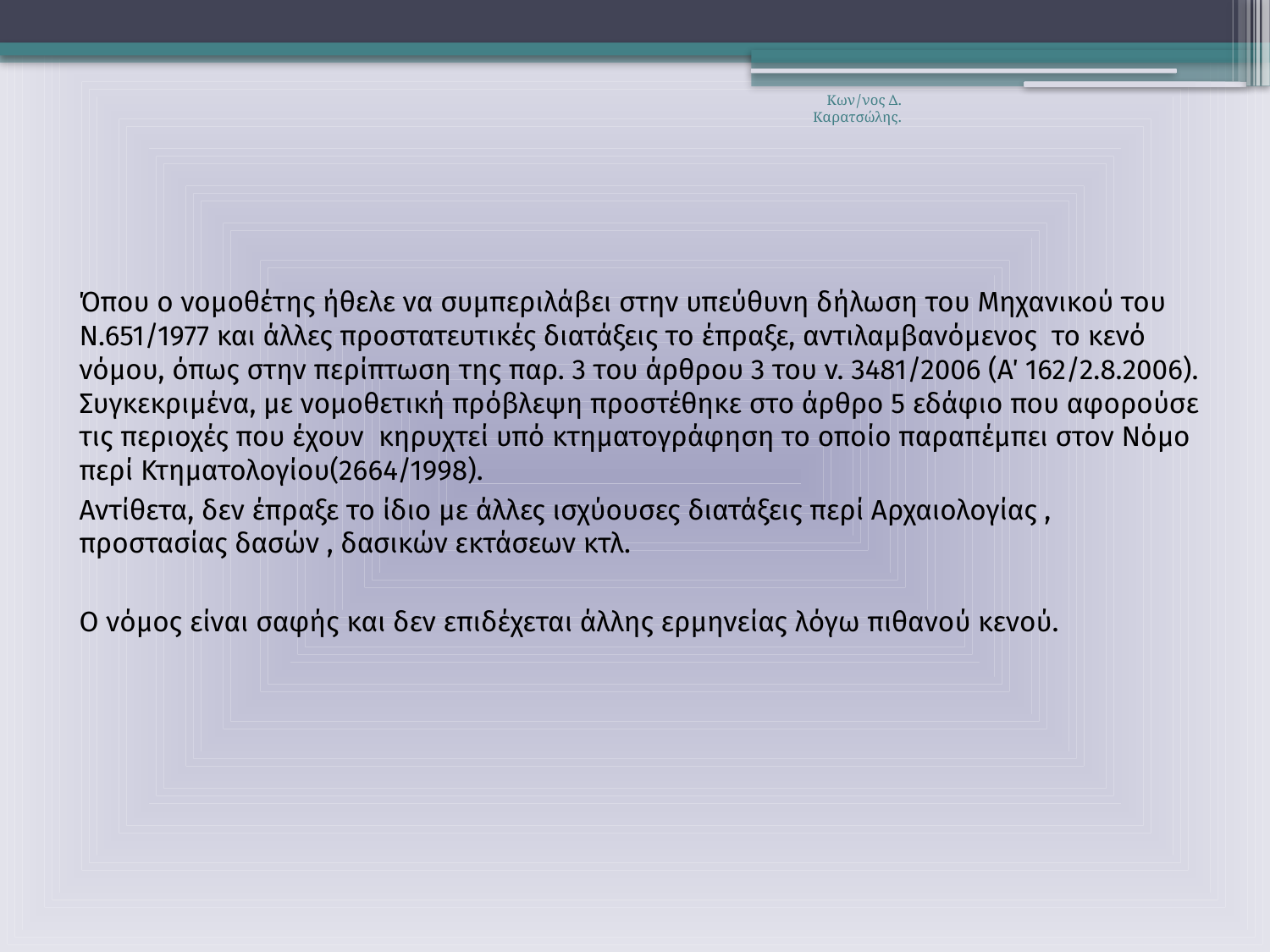

Κων/νος Δ. Καρατσώλης.
Όπου ο νομοθέτης ήθελε να συμπεριλάβει στην υπεύθυνη δήλωση του Μηχανικού του Ν.651/1977 και άλλες προστατευτικές διατάξεις το έπραξε, αντιλαμβανόμενος  το κενό νόμου, όπως στην περίπτωση της παρ. 3 του άρθρου 3 του ν. 3481/2006 (Α΄ 162/2.8.2006). Συγκεκριμένα, με νομοθετική πρόβλεψη προστέθηκε στο άρθρο 5 εδάφιο που αφορούσε τις περιοχές που έχουν  κηρυχτεί υπό κτηματογράφηση το οποίο παραπέμπει στον Νόμο περί Κτηματολογίου(2664/1998).
Αντίθετα, δεν έπραξε το ίδιο με άλλες ισχύουσες διατάξεις περί Αρχαιολογίας , προστασίας δασών , δασικών εκτάσεων κτλ.

O νόμος είναι σαφής και δεν επιδέχεται άλλης ερμηνείας λόγω πιθανού κενού.